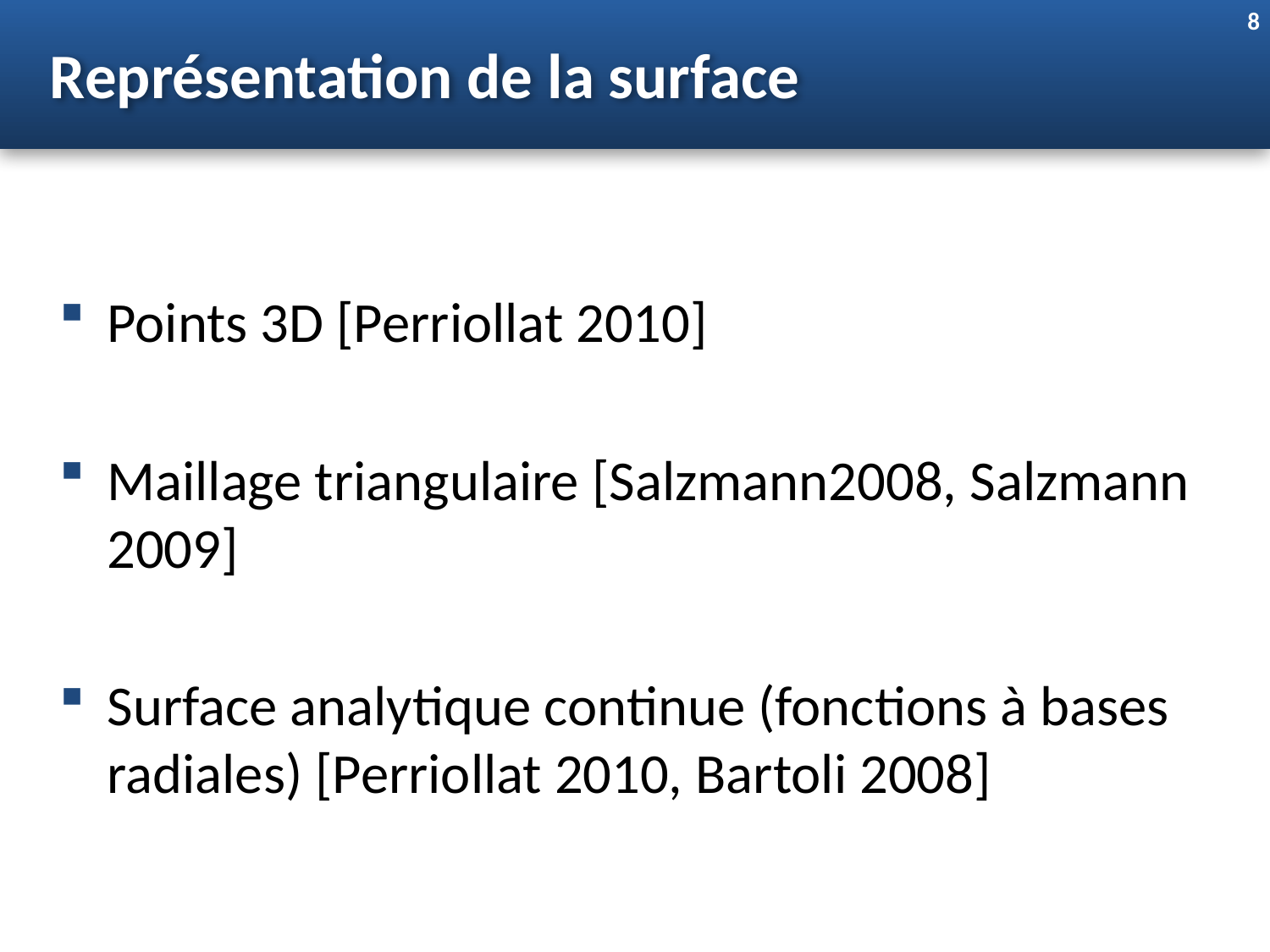

Représentation de la surface
8
Points 3D [Perriollat 2010]

Maillage triangulaire [Salzmann2008, Salzmann 2009]

Surface analytique continue (fonctions à bases radiales) [Perriollat 2010, Bartoli 2008]